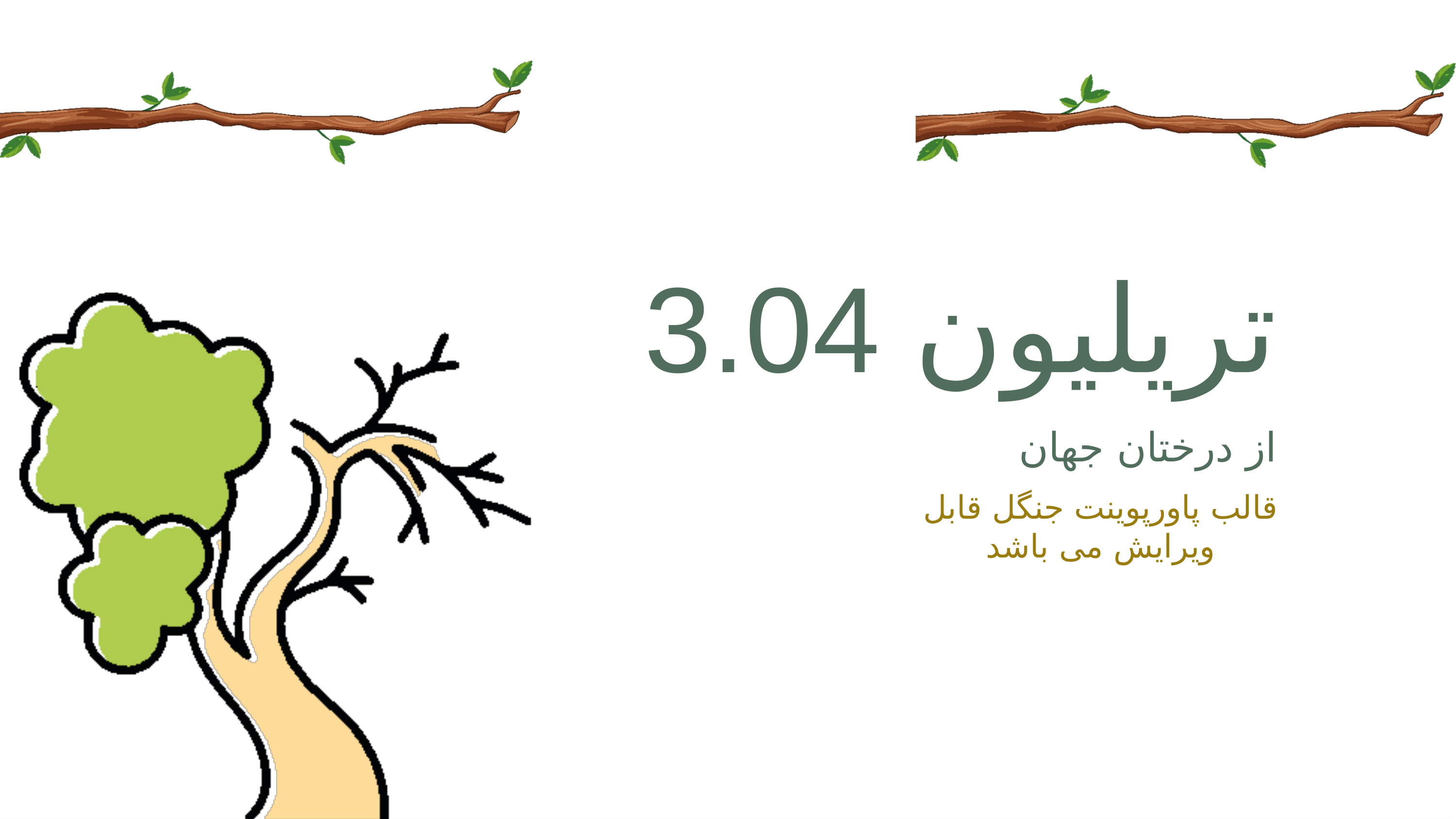

3.04 تریلیون

از درختان جهان
قالب پاورپوینت جنگل قابل ویرایش می باشد